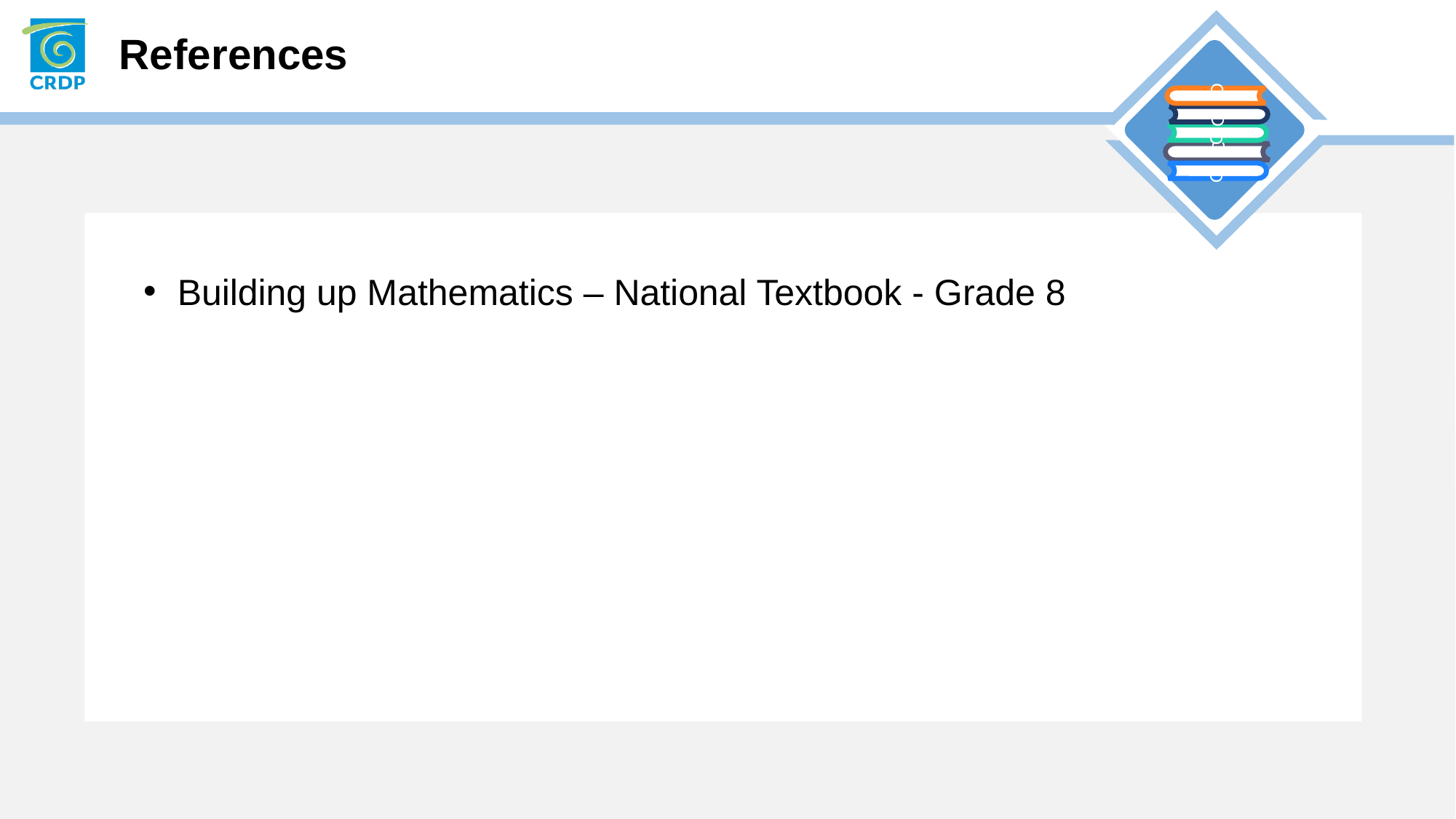

Building up Mathematics – National Textbook - Grade 8